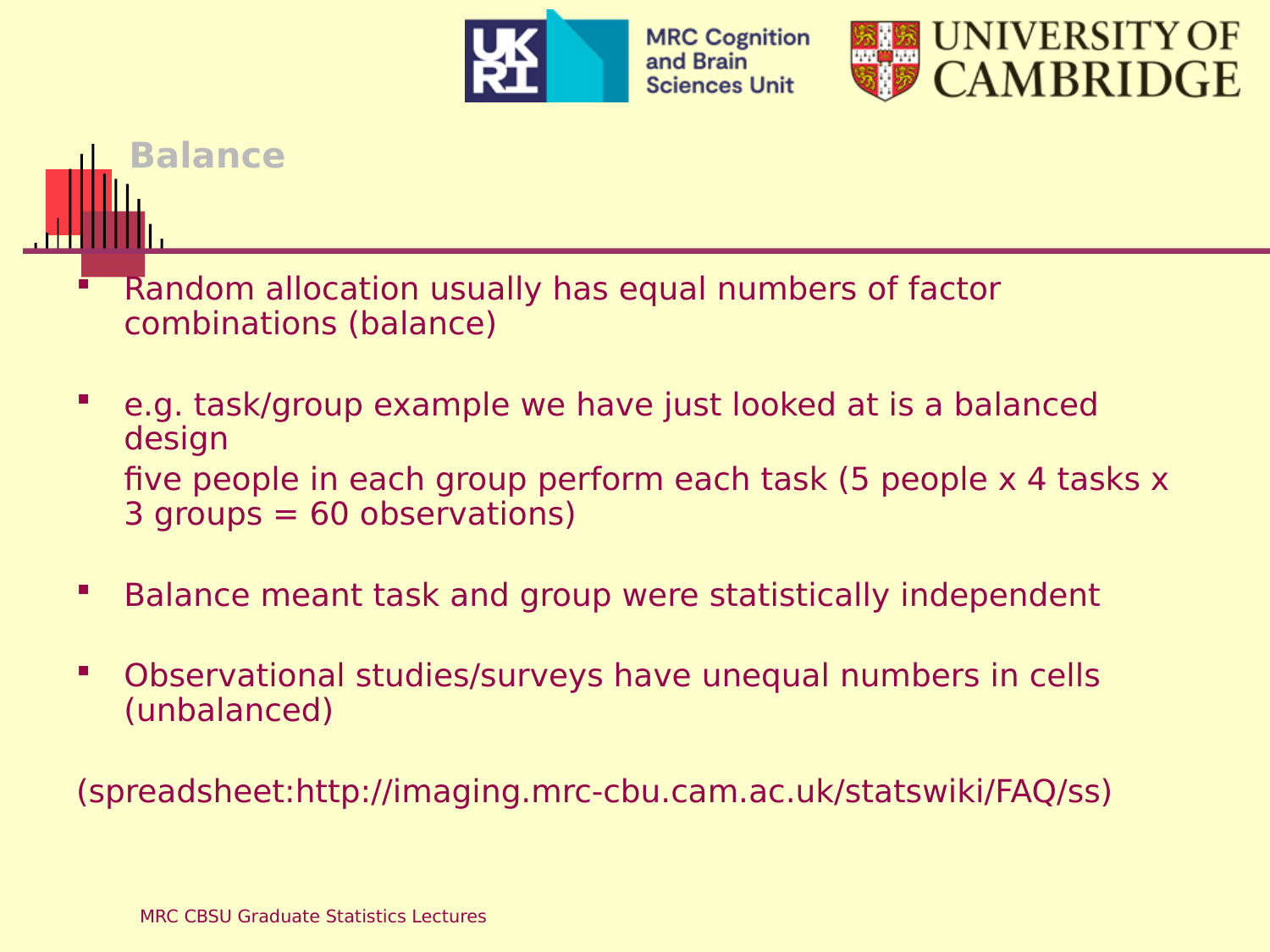

# Balance

Random allocation usually has equal numbers of factor combinations (balance)

e.g. task/group example we have just looked at is a balanced design
	five people in each group perform each task (5 people x 4 tasks x 3 groups = 60 observations)

Balance meant task and group were statistically independent

Observational studies/surveys have unequal numbers in cells (unbalanced)

(spreadsheet:http://imaging.mrc-cbu.cam.ac.uk/statswiki/FAQ/ss)
MRC CBSU Graduate Statistics Lectures